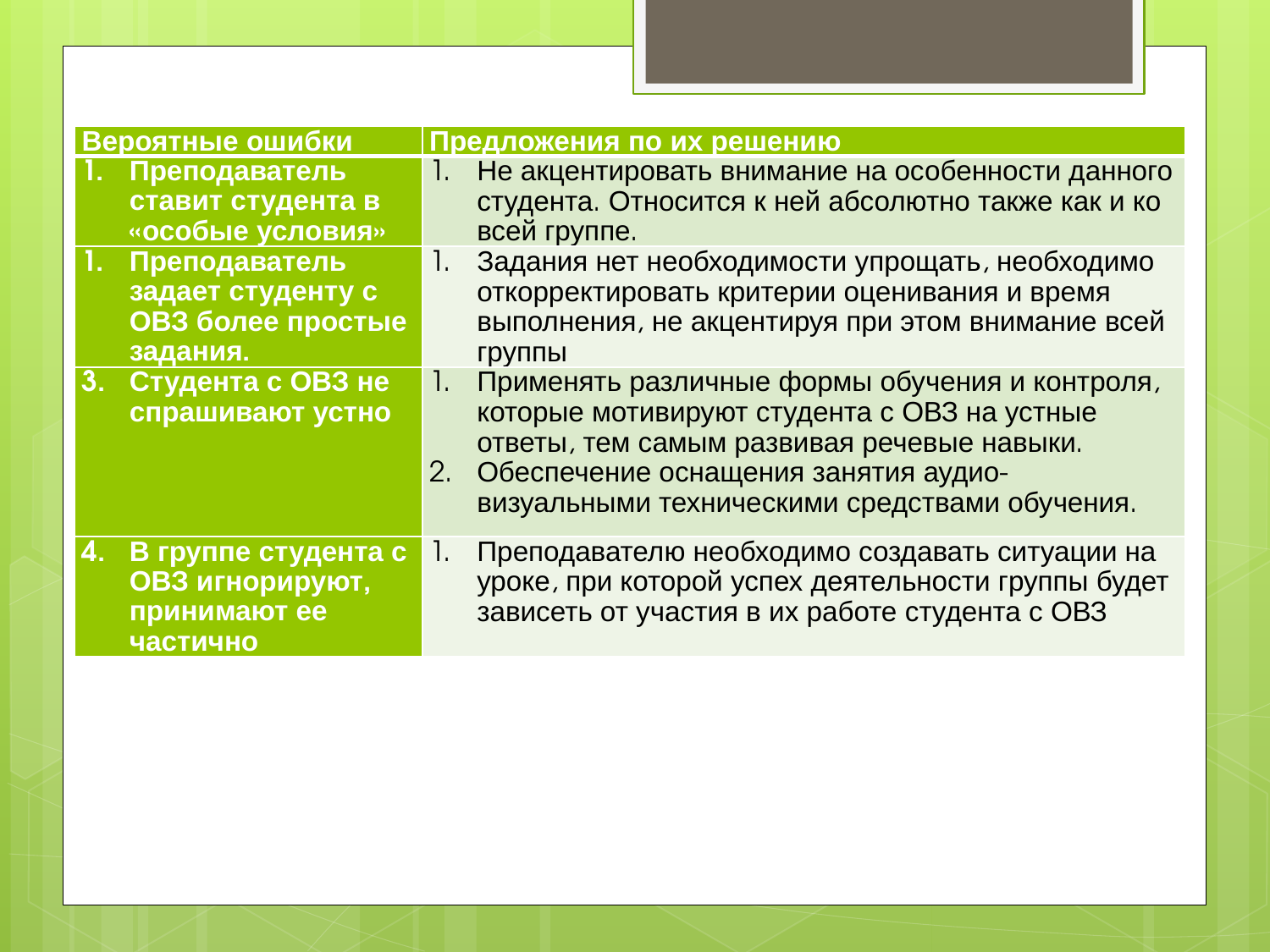

| Вероятные ошибки | Предложения по их решению |
| --- | --- |
| Преподаватель ставит студента в «особые условия» | Не акцентировать внимание на особенности данного студента. Относится к ней абсолютно также как и ко всей группе. |
| Преподаватель задает студенту с ОВЗ более простые задания. | Задания нет необходимости упрощать, необходимо откорректировать критерии оценивания и время выполнения, не акцентируя при этом внимание всей группы |
| Студента с ОВЗ не спрашивают устно | Применять различные формы обучения и контроля, которые мотивируют студента с ОВЗ на устные ответы, тем самым развивая речевые навыки. Обеспечение оснащения занятия аудио-визуальными техническими средствами обучения. |
| В группе студента с ОВЗ игнорируют, принимают ее частично | Преподавателю необходимо создавать ситуации на уроке, при которой успех деятельности группы будет зависеть от участия в их работе студента с ОВЗ |